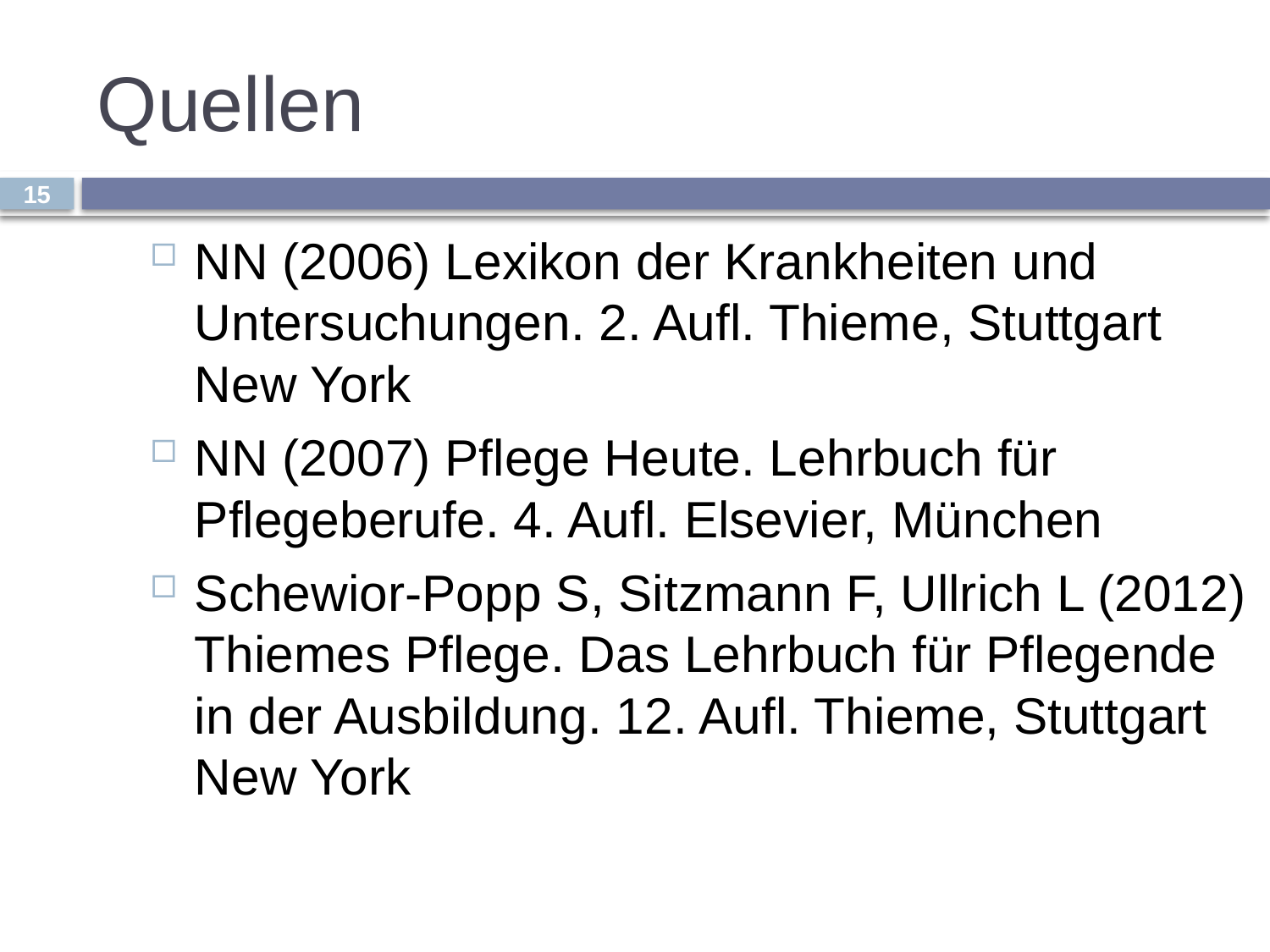

# Quellen
15
NN (2006) Lexikon der Krankheiten und Untersuchungen. 2. Aufl. Thieme, Stuttgart New York
NN (2007) Pflege Heute. Lehrbuch für Pflegeberufe. 4. Aufl. Elsevier, München
Schewior-Popp S, Sitzmann F, Ullrich L (2012) Thiemes Pflege. Das Lehrbuch für Pflegende in der Ausbildung. 12. Aufl. Thieme, Stuttgart New York